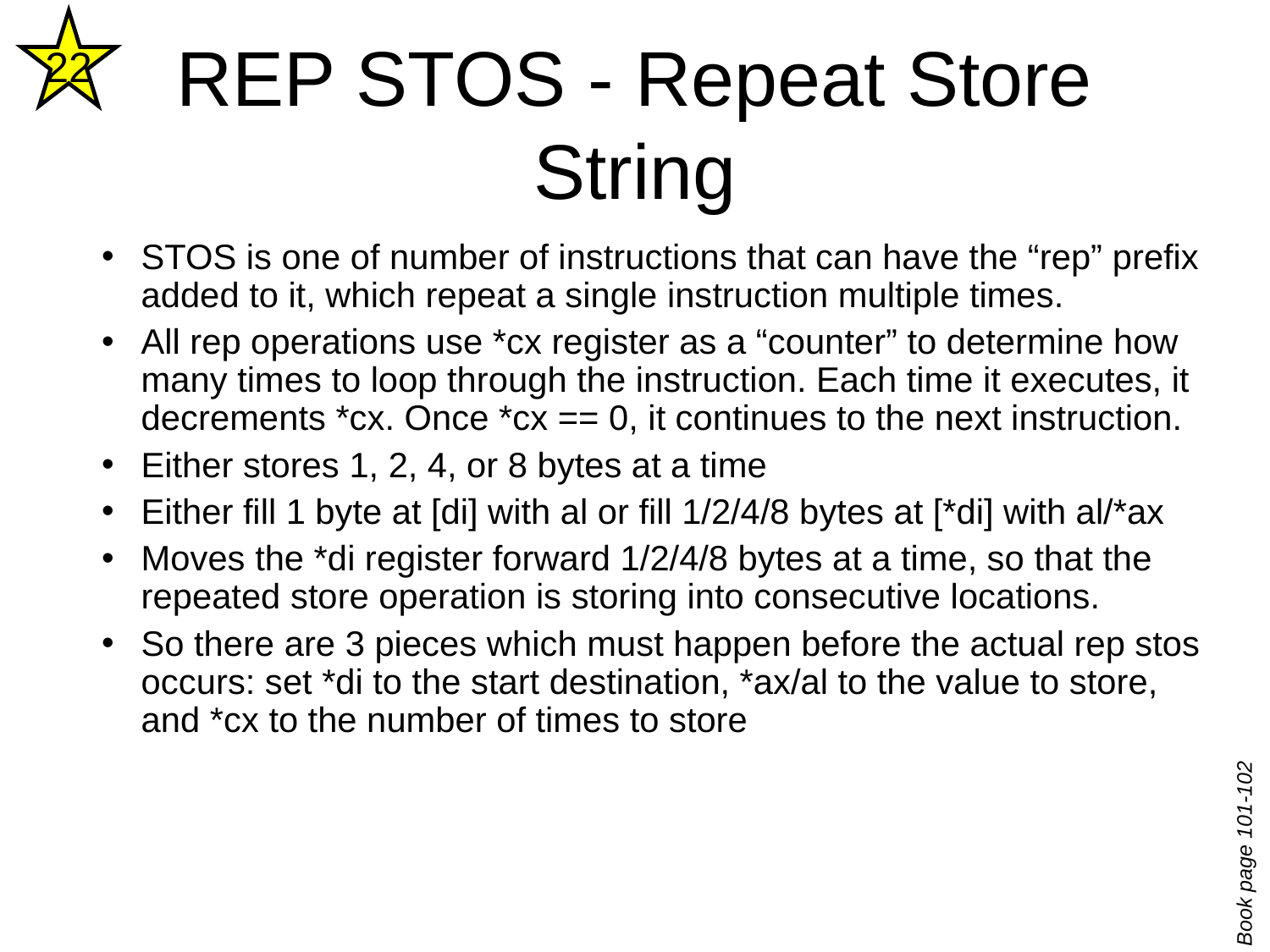

22
REP STOS - Repeat Store String
STOS is one of number of instructions that can have the “rep” prefix added to it, which repeat a single instruction multiple times.
All rep operations use *cx register as a “counter” to determine how many times to loop through the instruction. Each time it executes, it decrements *cx. Once *cx == 0, it continues to the next instruction.
Either stores 1, 2, 4, or 8 bytes at a time
Either fill 1 byte at [di] with al or fill 1/2/4/8 bytes at [*di] with al/*ax
Moves the *di register forward 1/2/4/8 bytes at a time, so that the repeated store operation is storing into consecutive locations.
So there are 3 pieces which must happen before the actual rep stos occurs: set *di to the start destination, *ax/al to the value to store, and *cx to the number of times to store
Book page 101-102